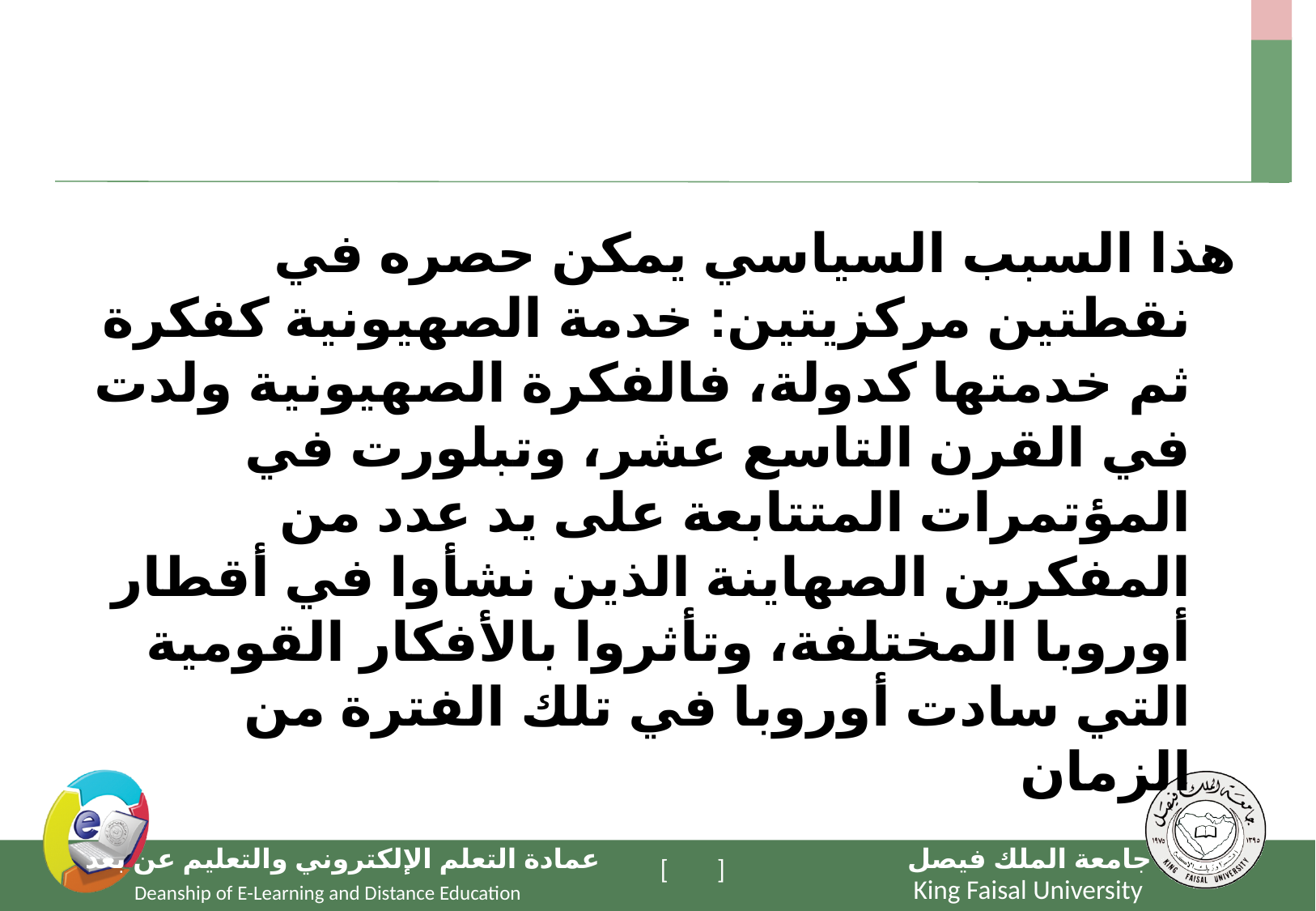

#
هذا السبب السياسي يمكن حصره في نقطتين مركزيتين: خدمة الصهيونية كفكرة ثم خدمتها كدولة، فالفكرة الصهيونية ولدت في القرن التاسع عشر، وتبلورت في المؤتمرات المتتابعة على يد عدد من المفكرين الصهاينة الذين نشأوا في أقطار أوروبا المختلفة، وتأثروا بالأفكار القومية التي سادت أوروبا في تلك الفترة من الزمان